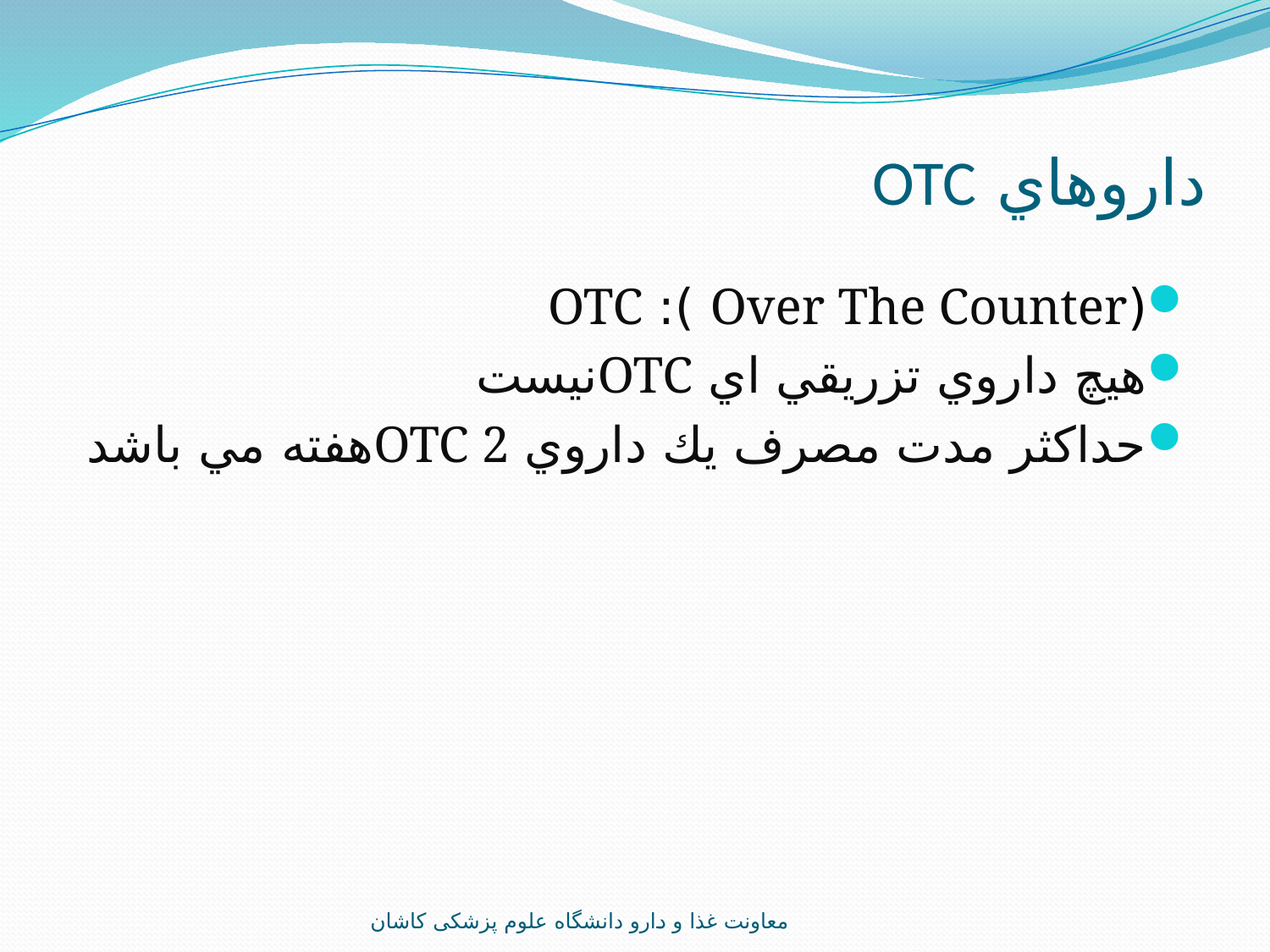

# داروهاي OTC
(Over The Counter ): OTC
هيچ داروي تزريقي اي OTCنيست
حداكثر مدت مصرف يك داروي OTC 2هفته مي باشد

معاونت غذا و دارو دانشگاه علوم پزشکی کاشان